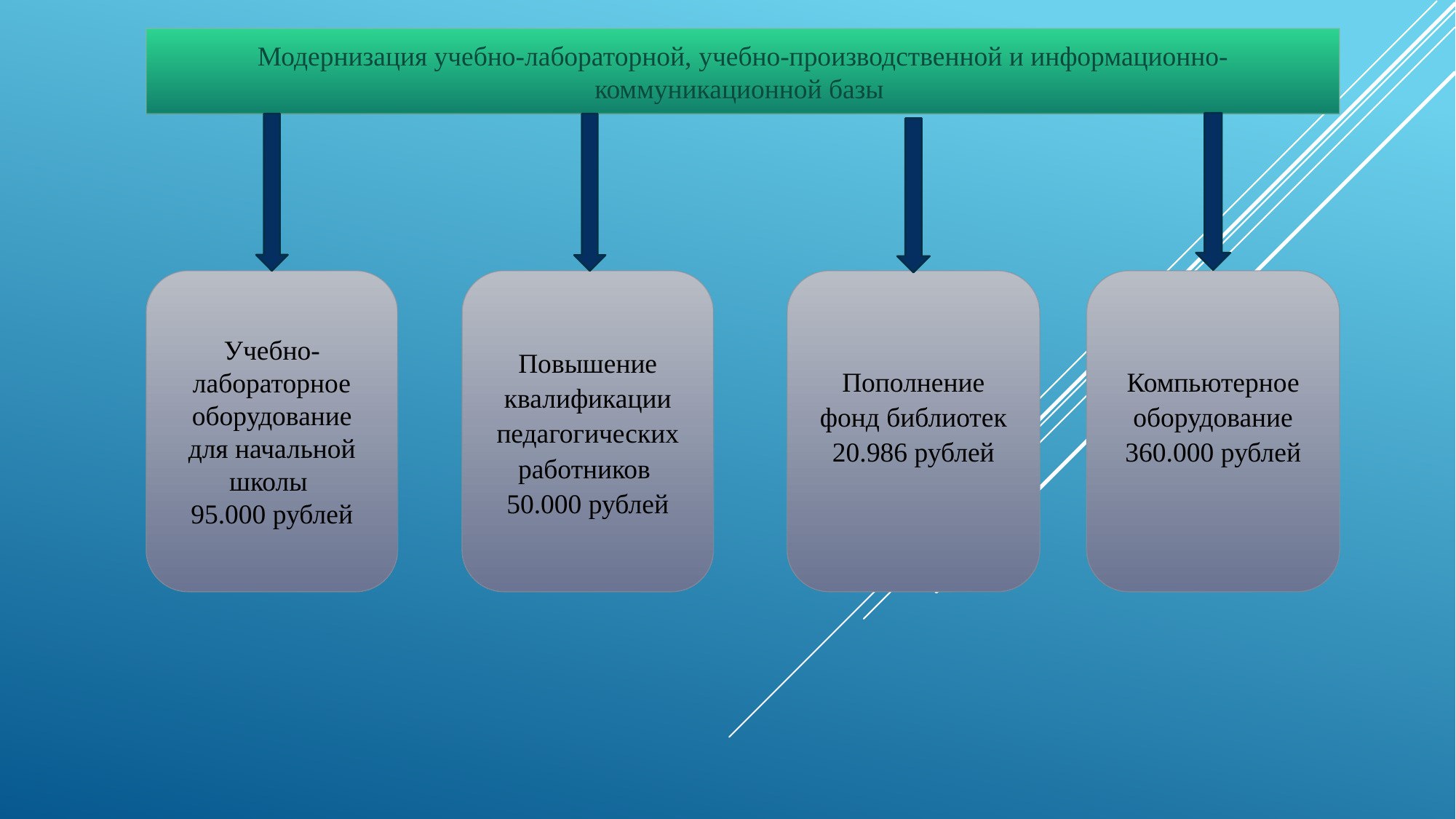

Модернизация учебно-лабораторной, учебно-производственной и информационно-коммуникационной базы

Учебно-лабораторное оборудование для начальной школы
95.000 рублей
Повышение квалификации педагогических работников
50.000 рублей
Пополнение фонд библиотек
20.986 рублей

Компьютерное оборудование
360.000 рублей